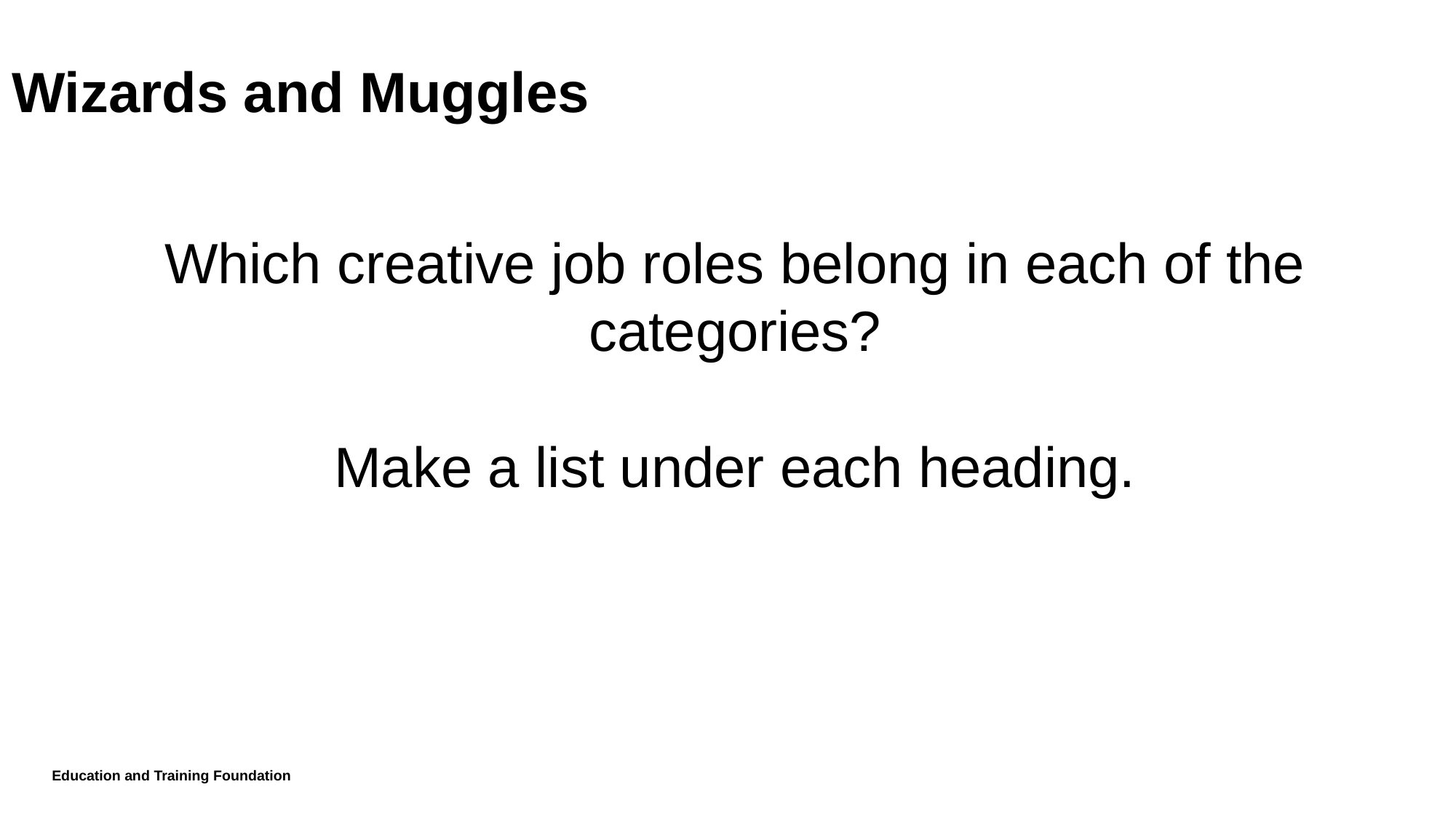

# Wizards and Muggles
Which creative job roles belong in each of the categories?

Make a list under each heading.

Education and Training Foundation